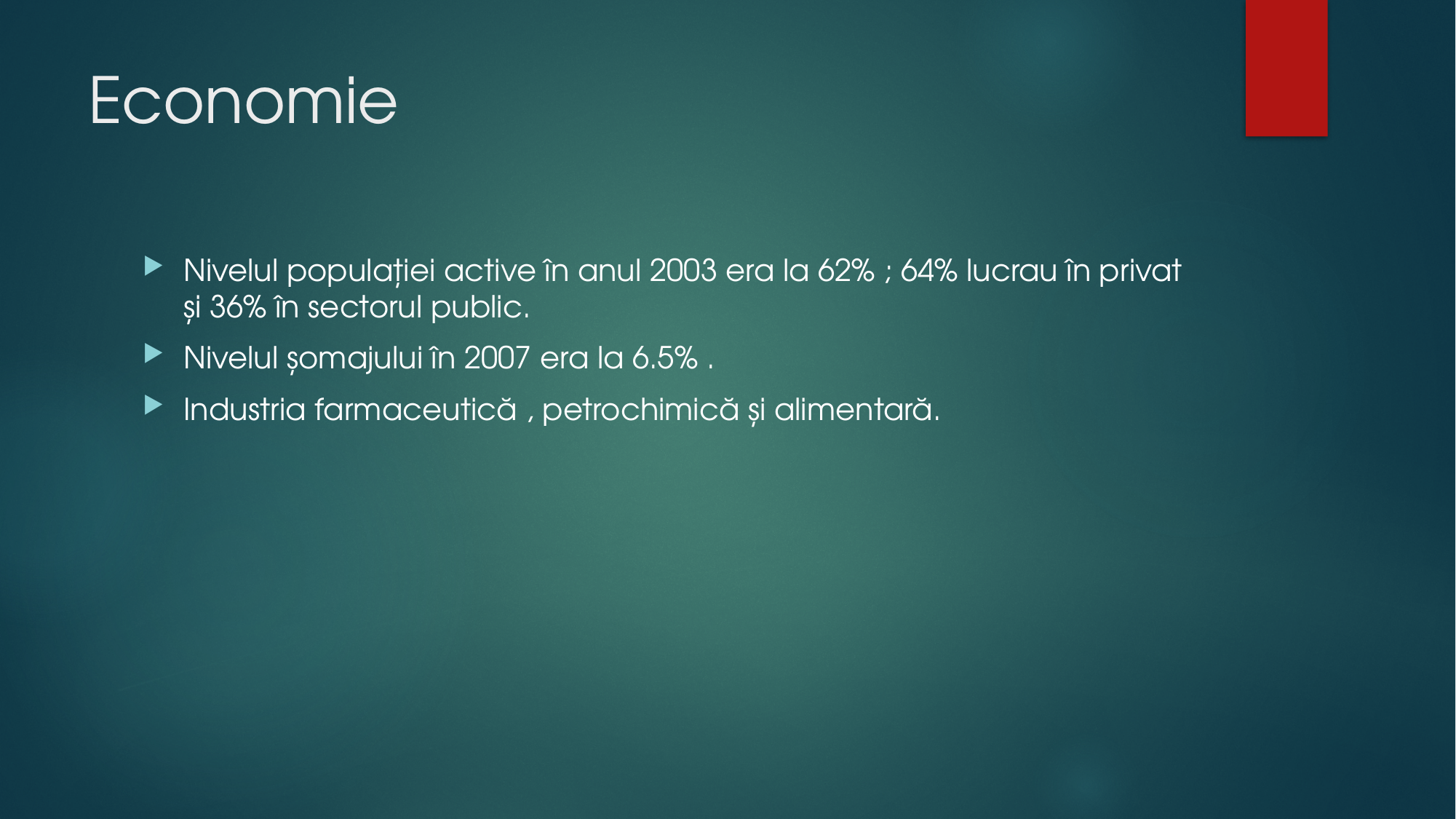

# Economie
Nivelul populației active în anul 2003 era la 62% ; 64% lucrau în privat și 36% în sectorul public.
Nivelul șomajului în 2007 era la 6.5% .
Industria farmaceutică , petrochimică și alimentară.